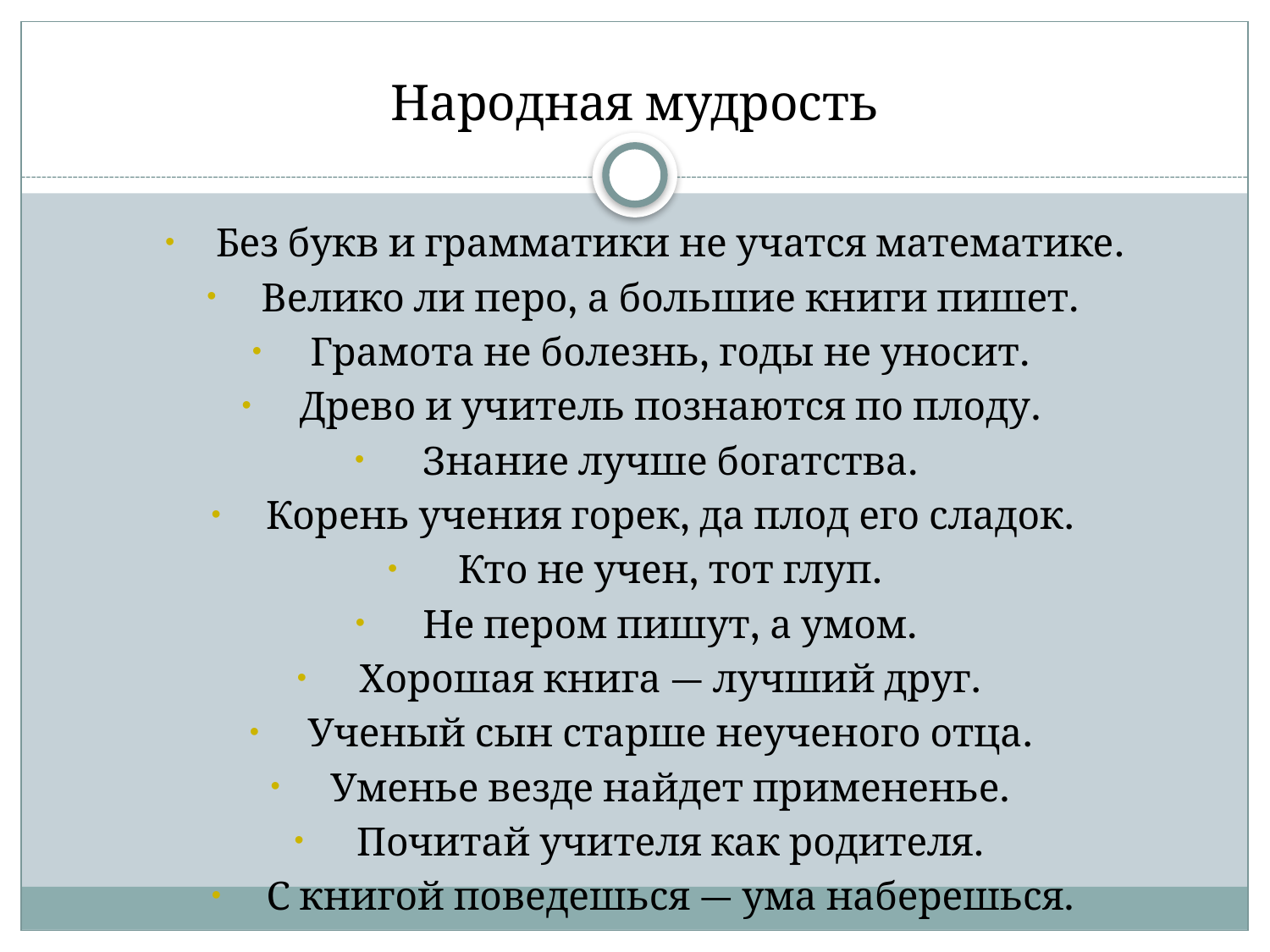

# Народная мудрость
Без букв и грамматики не учатся математике.
Велико ли перо, а большие книги пишет.
Грамота не болезнь, годы не уносит.
Древо и учитель познаются по плоду.
Знание лучше богатства.
Корень учения горек, да плод его сладок.
Кто не учен, тот глуп.
Не пером пишут, а умом.
Хорошая книга — лучший друг.
Ученый сын старше неученого отца.
Уменье везде найдет примененье.
Почитай учителя как родителя.
С книгой поведешься — ума наберешься.